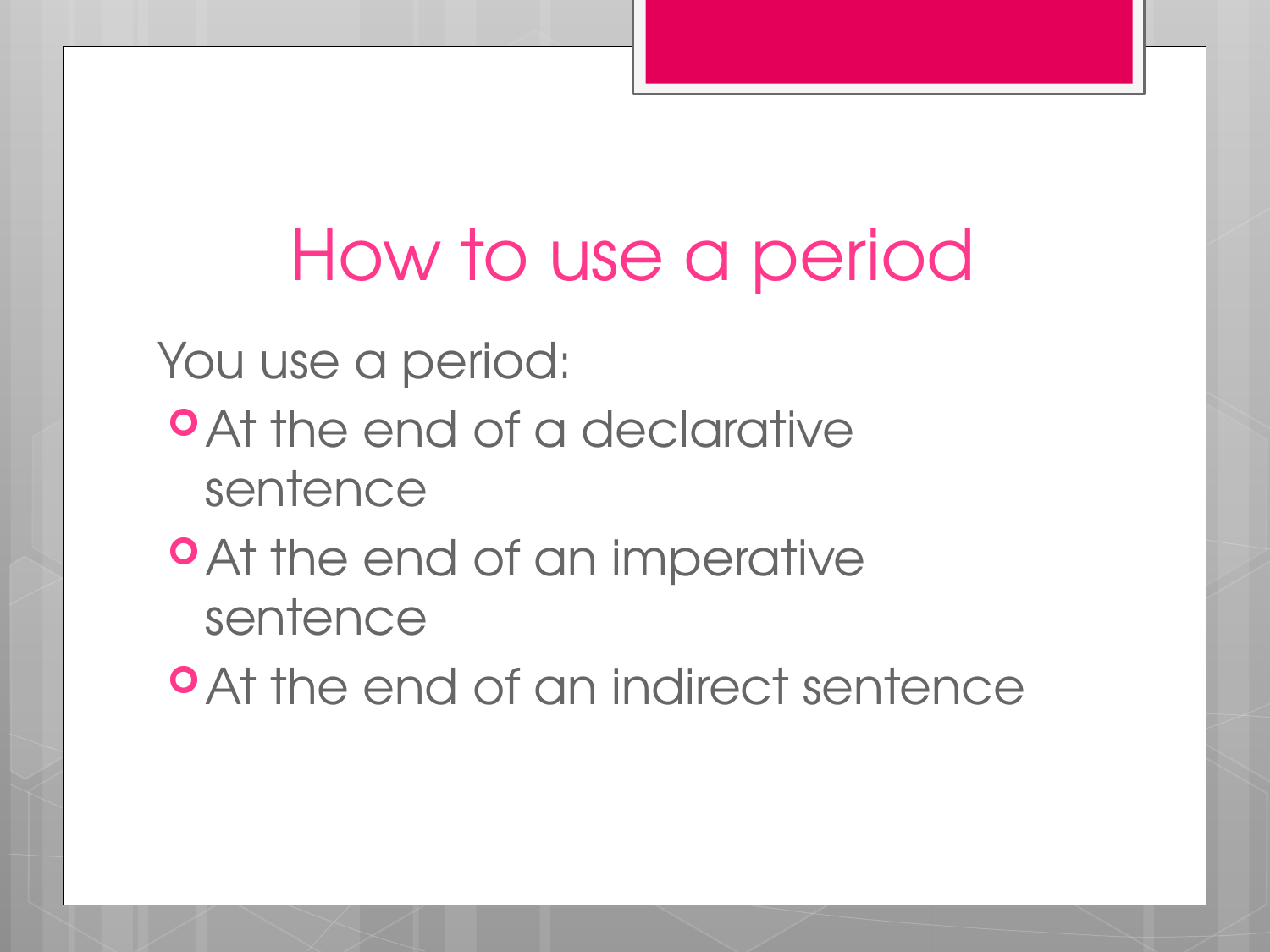

# How to use a period
You use a period:
At the end of a declarative sentence
At the end of an imperative sentence
At the end of an indirect sentence